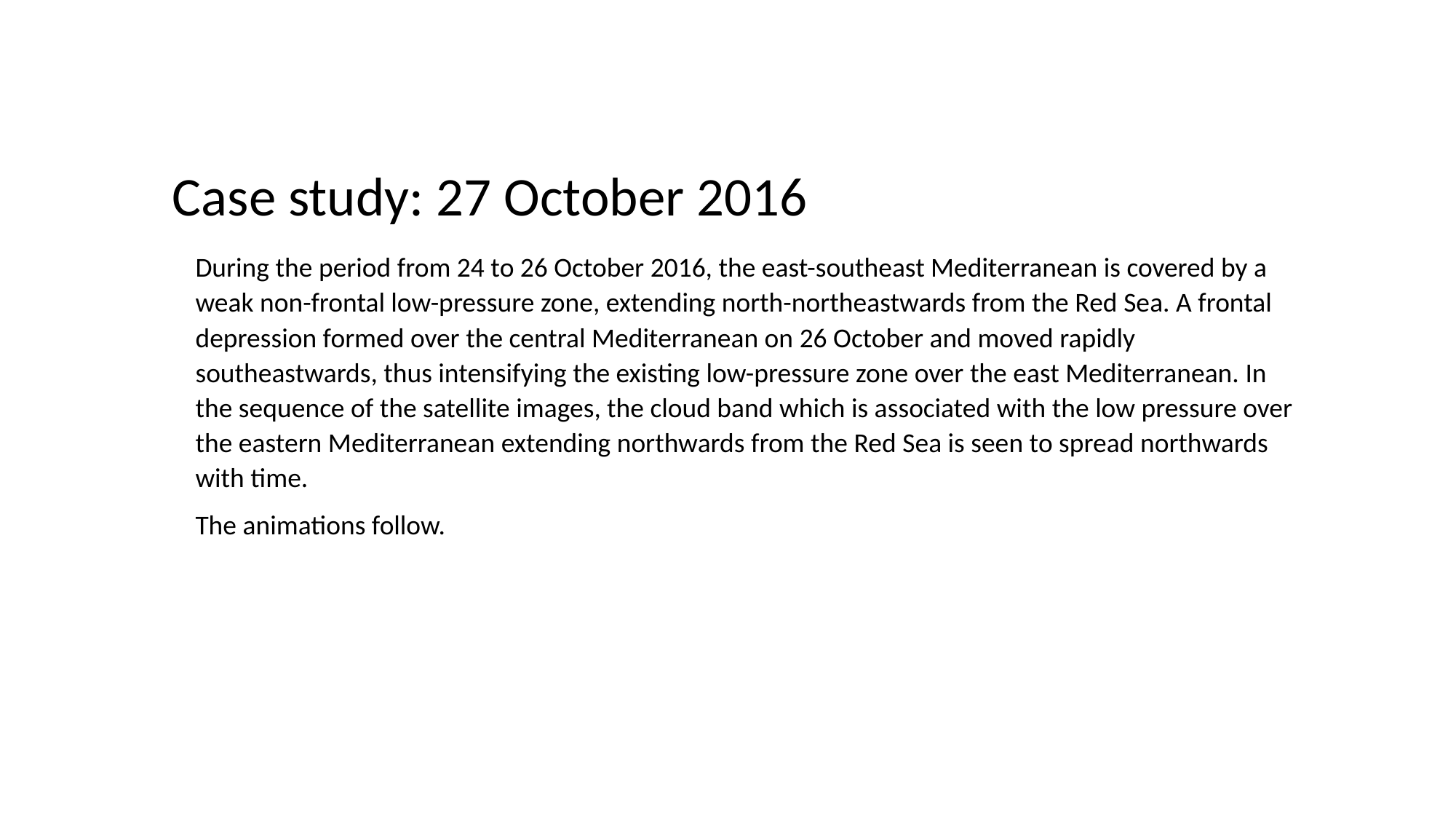

Case study: 27 October 2016
During the period from 24 to 26 October 2016, the east-southeast Mediterranean is covered by a weak non-frontal low-pressure zone, extending north-northeastwards from the Red Sea. A frontal depression formed over the central Mediterranean on 26 October and moved rapidly southeastwards, thus intensifying the existing low-pressure zone over the east Mediterranean. In the sequence of the satellite images, the cloud band which is associated with the low pressure over the eastern Mediterranean extending northwards from the Red Sea is seen to spread northwards with time.
The animations follow.